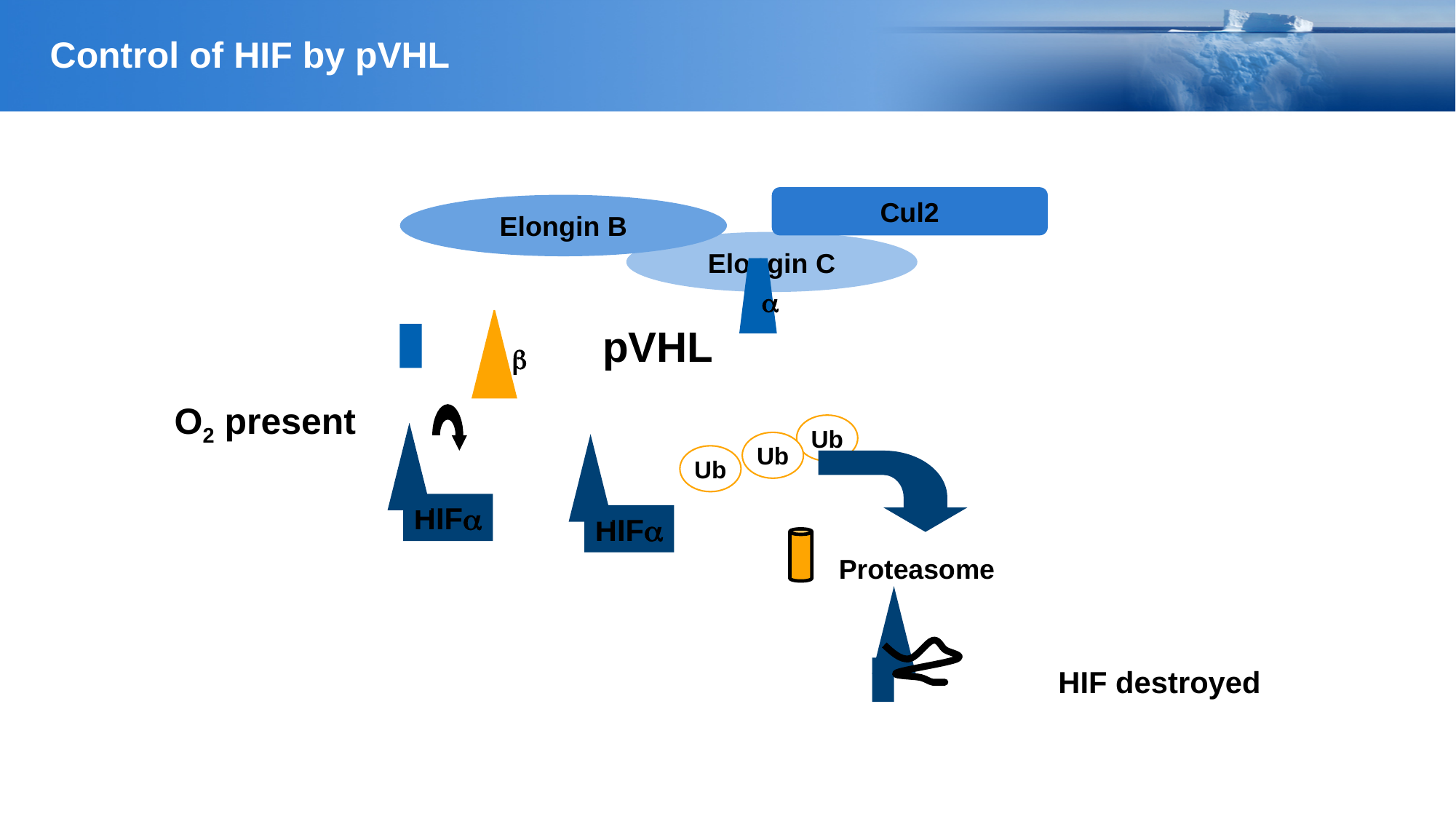

# Control of HIF by pVHL
Cul2
Elongin B
Elongin C

α

pVHL

β
O2 present

Ub

HIFα
Ub

HIFα
Ub

Proteasome

HIF destroyed